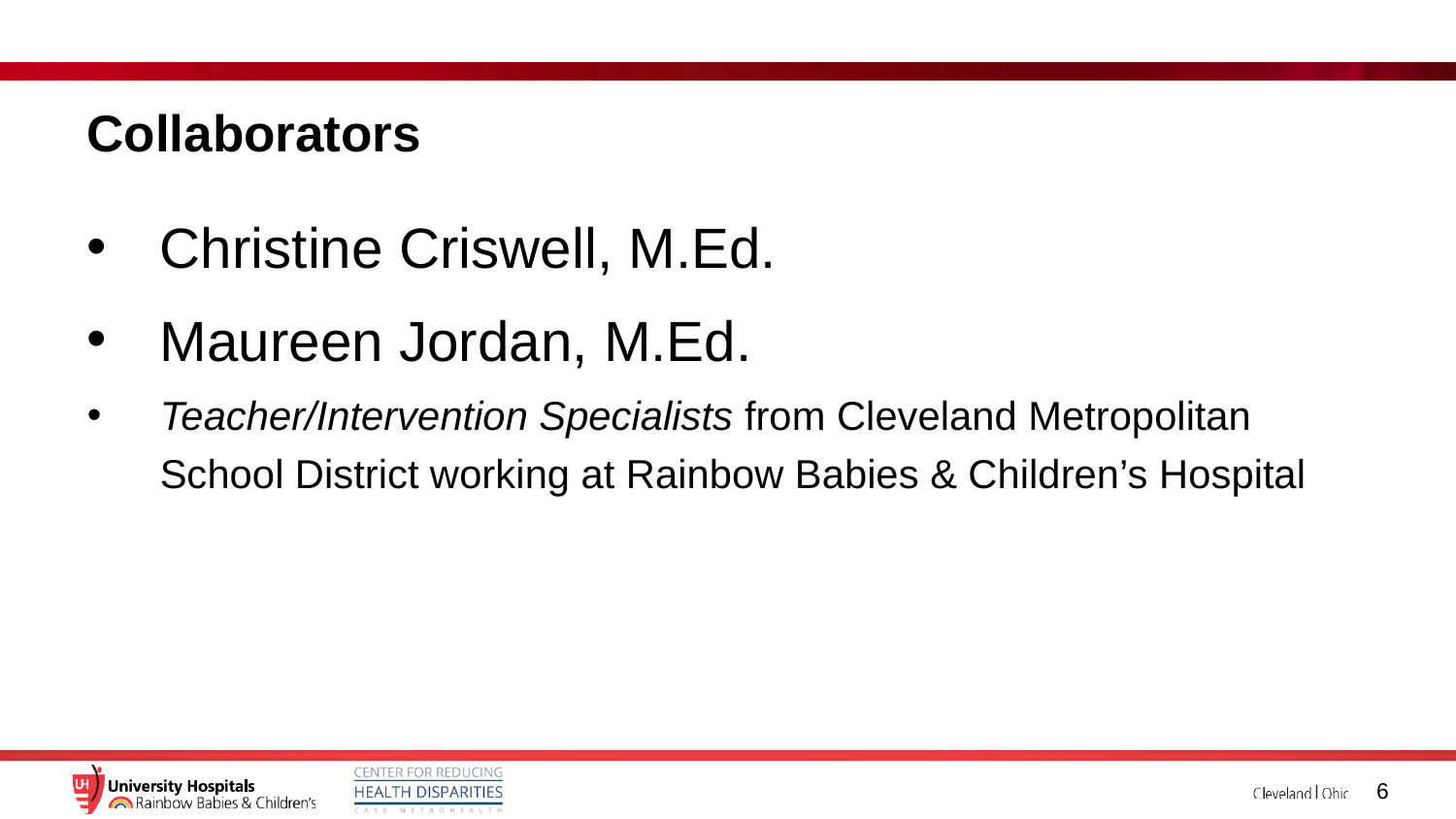

# Collaborators
Christine Criswell, M.Ed.
Maureen Jordan, M.Ed.
Teacher/Intervention Specialists from Cleveland Metropolitan School District working at Rainbow Babies & Children’s Hospital
6